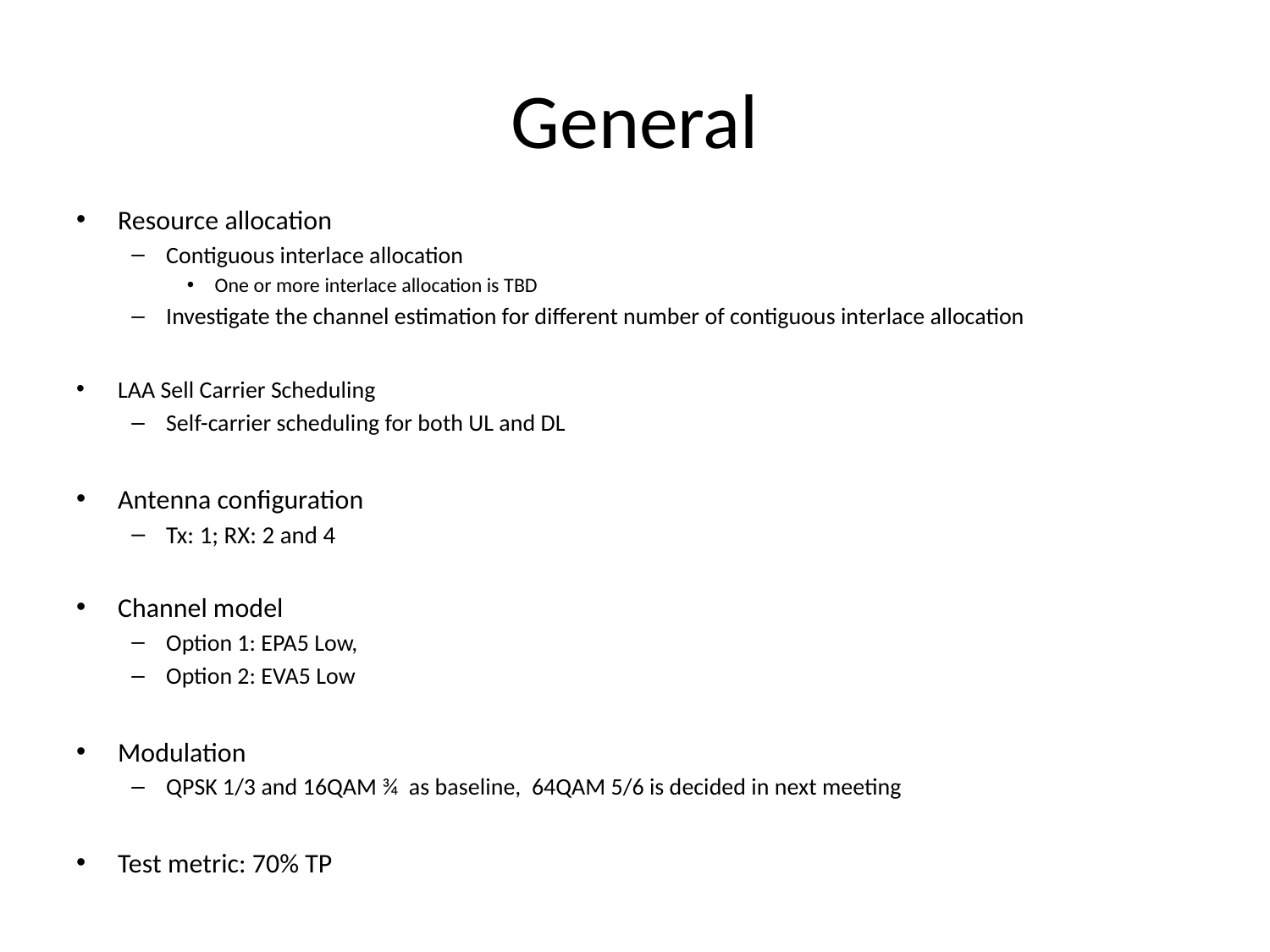

# General
Resource allocation
Contiguous interlace allocation
One or more interlace allocation is TBD
Investigate the channel estimation for different number of contiguous interlace allocation

LAA Sell Carrier Scheduling
Self-carrier scheduling for both UL and DL

Antenna configuration
Tx: 1; RX: 2 and 4

Channel model
Option 1: EPA5 Low,
Option 2: EVA5 Low

Modulation
QPSK 1/3 and 16QAM ¾  as baseline,  64QAM 5/6 is decided in next meeting

Test metric: 70% TP